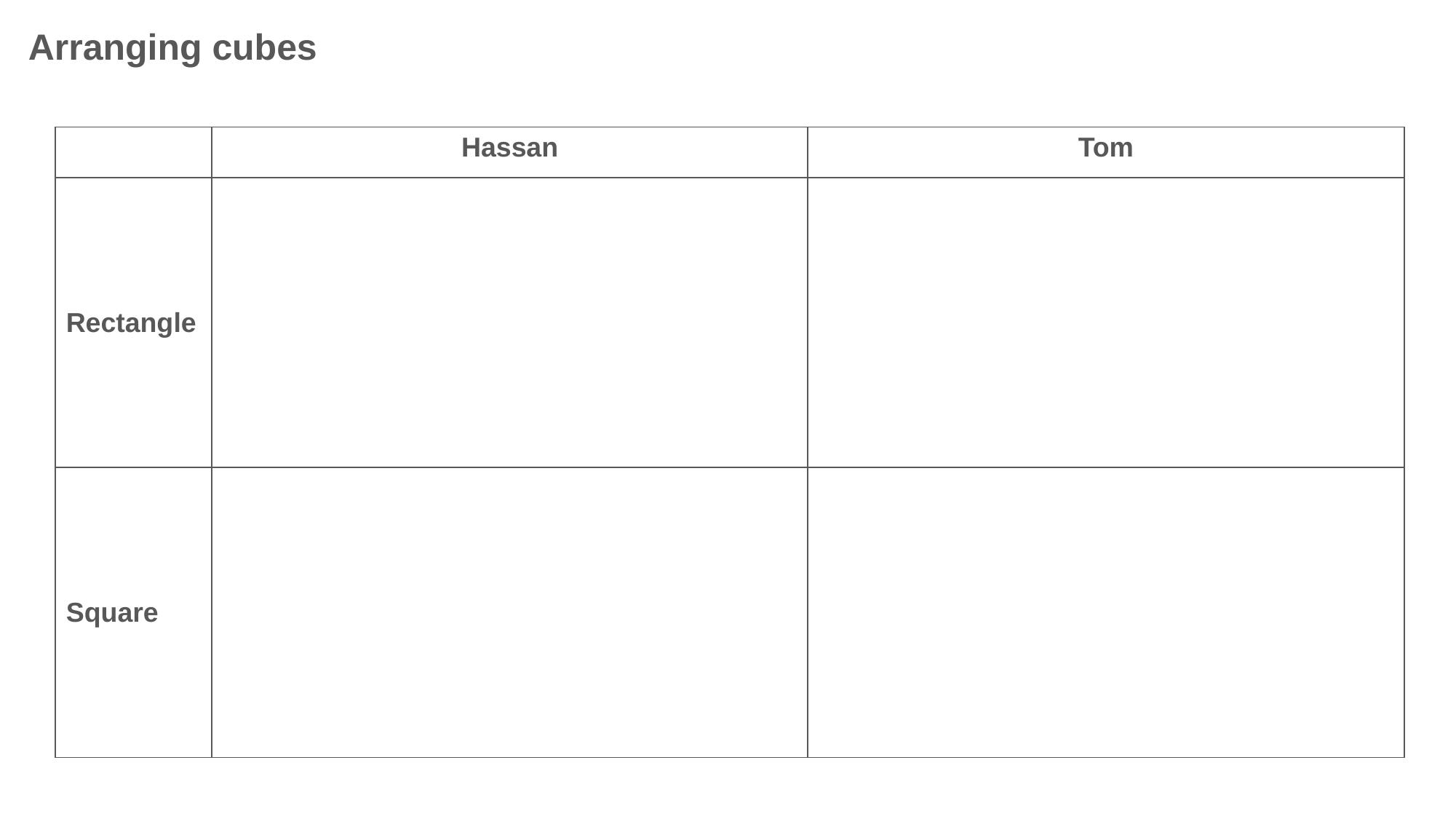

Arranging cubes
|  | Hassan | Tom |
| --- | --- | --- |
| Rectangle |  |  |
| Square |  |  |